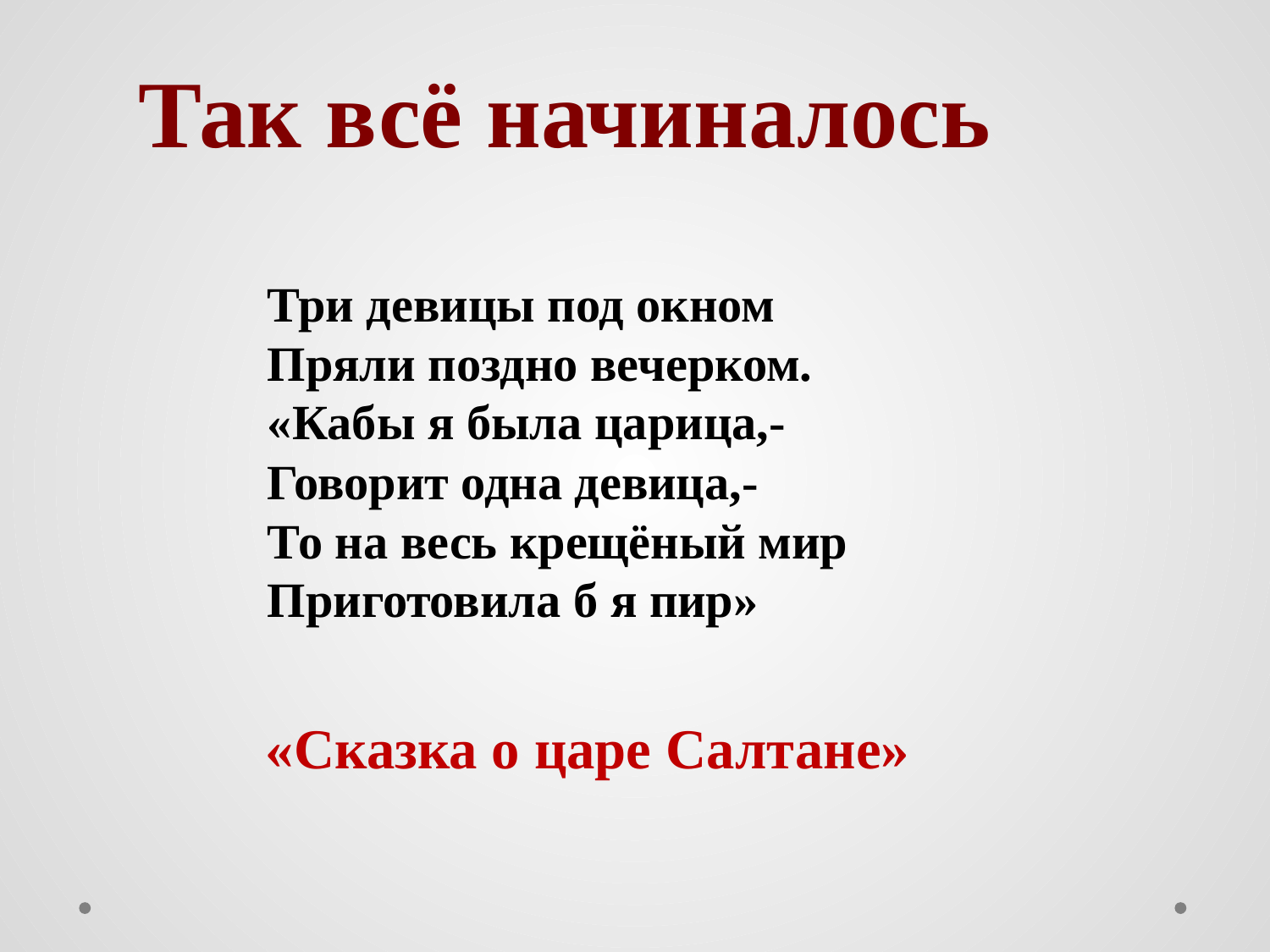

Так всё начиналось
Три девицы под окном
Пряли поздно вечерком.
«Кабы я была царица,-
Говорит одна девица,-
То на весь крещёный мир
Приготовила б я пир»
«Сказка о царе Салтане»